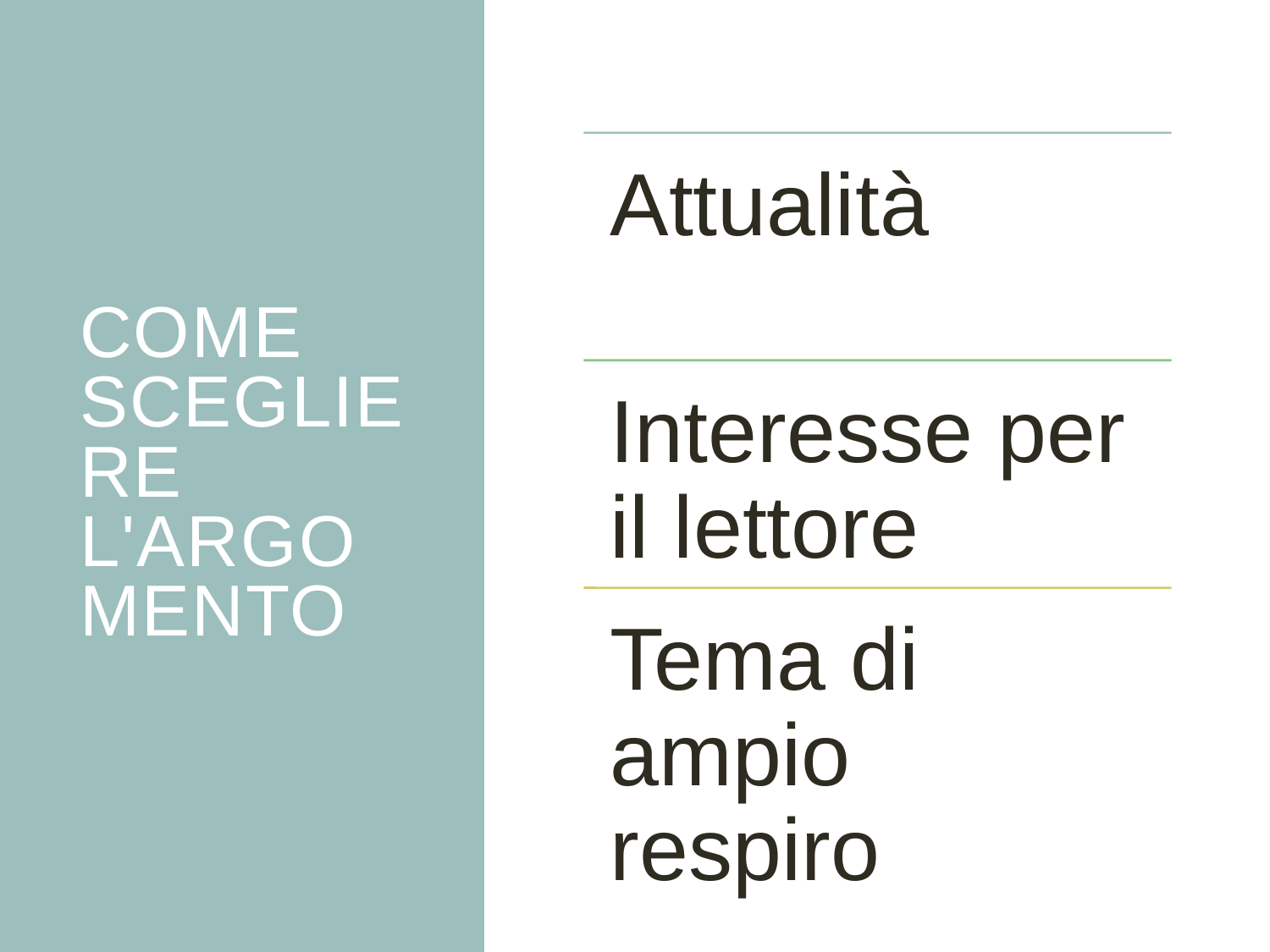

# Come scegliere l'argomento
Attualità
Interesse per il lettore
Tema di ampio respiro